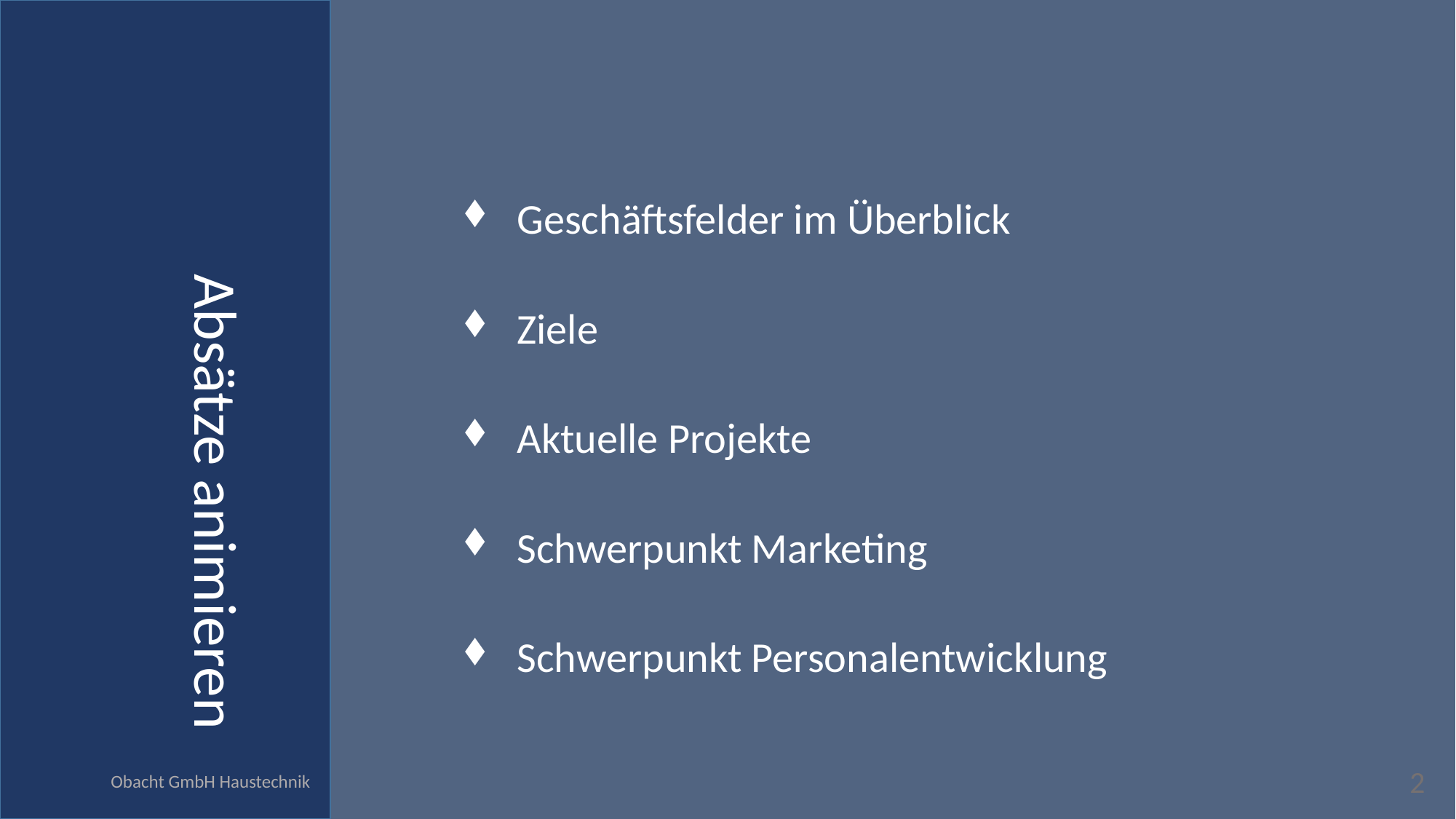

# Absätze animieren
Geschäftsfelder im Überblick
Ziele
Aktuelle Projekte
Schwerpunkt Marketing
Schwerpunkt Personalentwicklung
Obacht GmbH Haustechnik
2